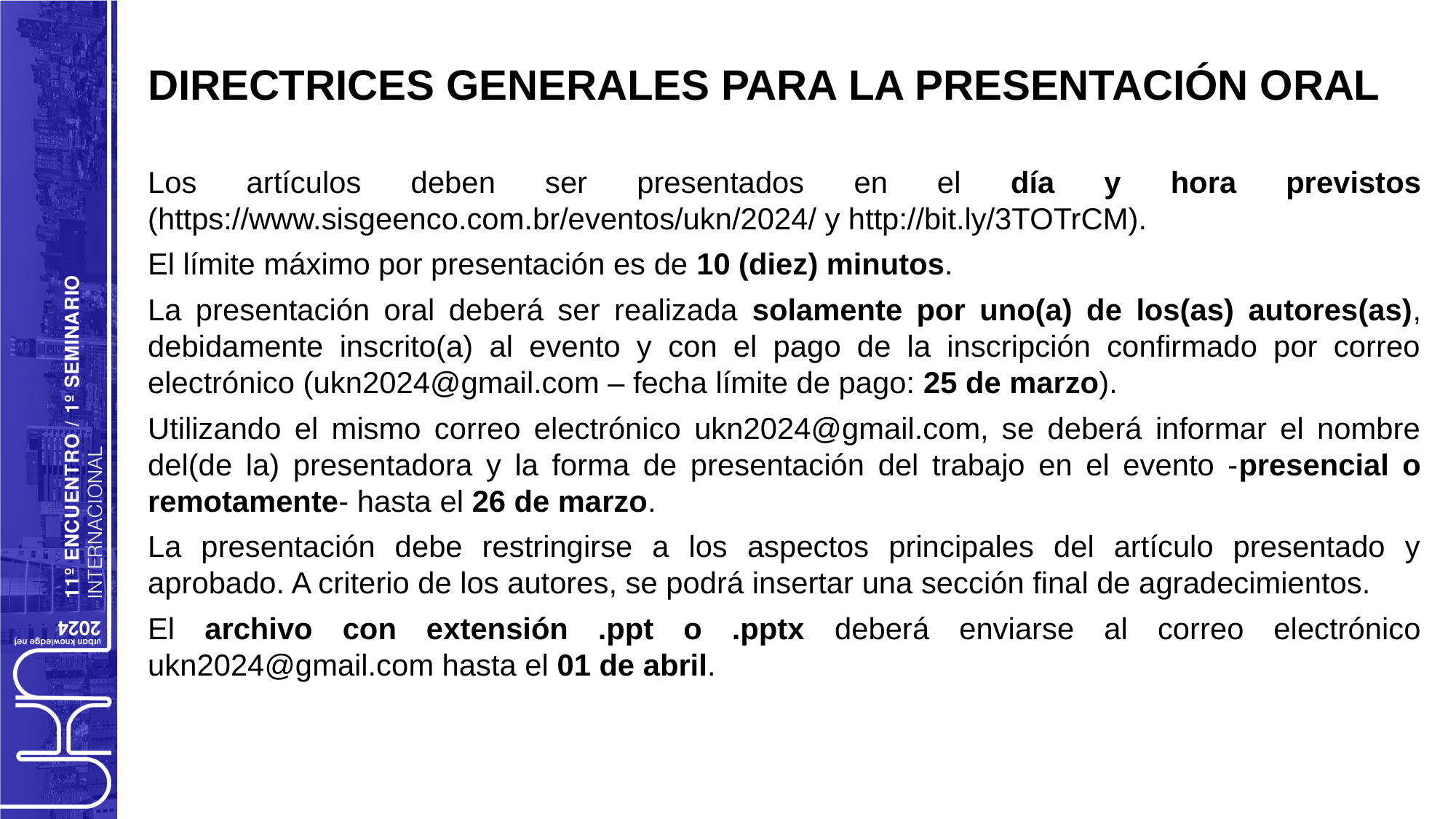

DIRECTRICES GENERALES PARA LA PRESENTACIÓN ORAL

Los artículos deben ser presentados en el día y hora previstos (https://www.sisgeenco.com.br/eventos/ukn/2024/ y http://bit.ly/3TOTrCM).
El límite máximo por presentación es de 10 (diez) minutos.
La presentación oral deberá ser realizada solamente por uno(a) de los(as) autores(as), debidamente inscrito(a) al evento y con el pago de la inscripción confirmado por correo electrónico (ukn2024@gmail.com – fecha límite de pago: 25 de marzo).
Utilizando el mismo correo electrónico ukn2024@gmail.com, se deberá informar el nombre del(de la) presentadora y la forma de presentación del trabajo en el evento -presencial o remotamente- hasta el 26 de marzo.
La presentación debe restringirse a los aspectos principales del artículo presentado y aprobado. A criterio de los autores, se podrá insertar una sección final de agradecimientos.
El archivo con extensión .ppt o .pptx deberá enviarse al correo electrónico ukn2024@gmail.com hasta el 01 de abril.